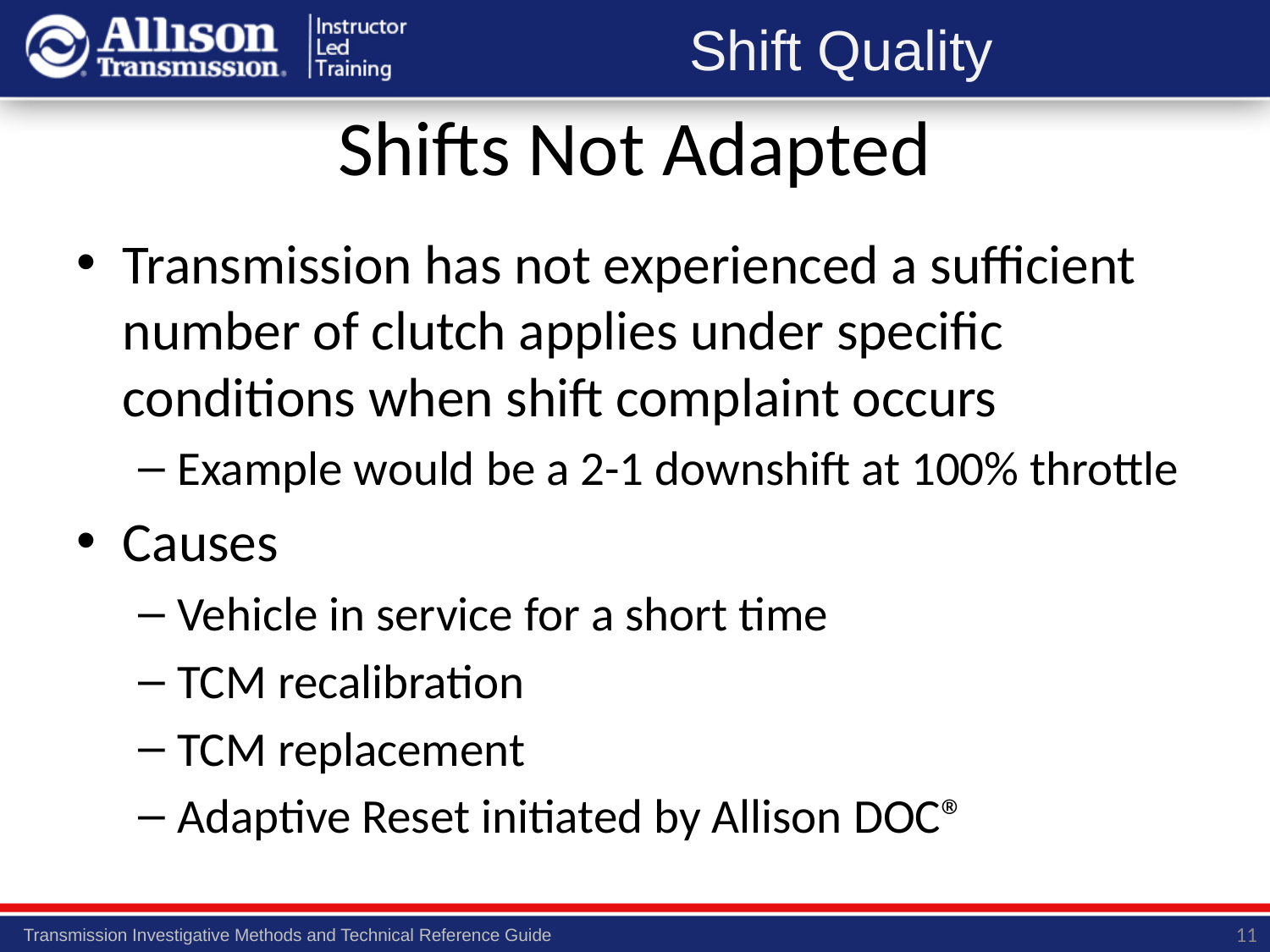

# Shifts Not Adapted
Transmission has not experienced a sufficient number of clutch applies under specific conditions when shift complaint occurs
Example would be a 2-1 downshift at 100% throttle
Causes
Vehicle in service for a short time
TCM recalibration
TCM replacement
Adaptive Reset initiated by Allison DOC®

11